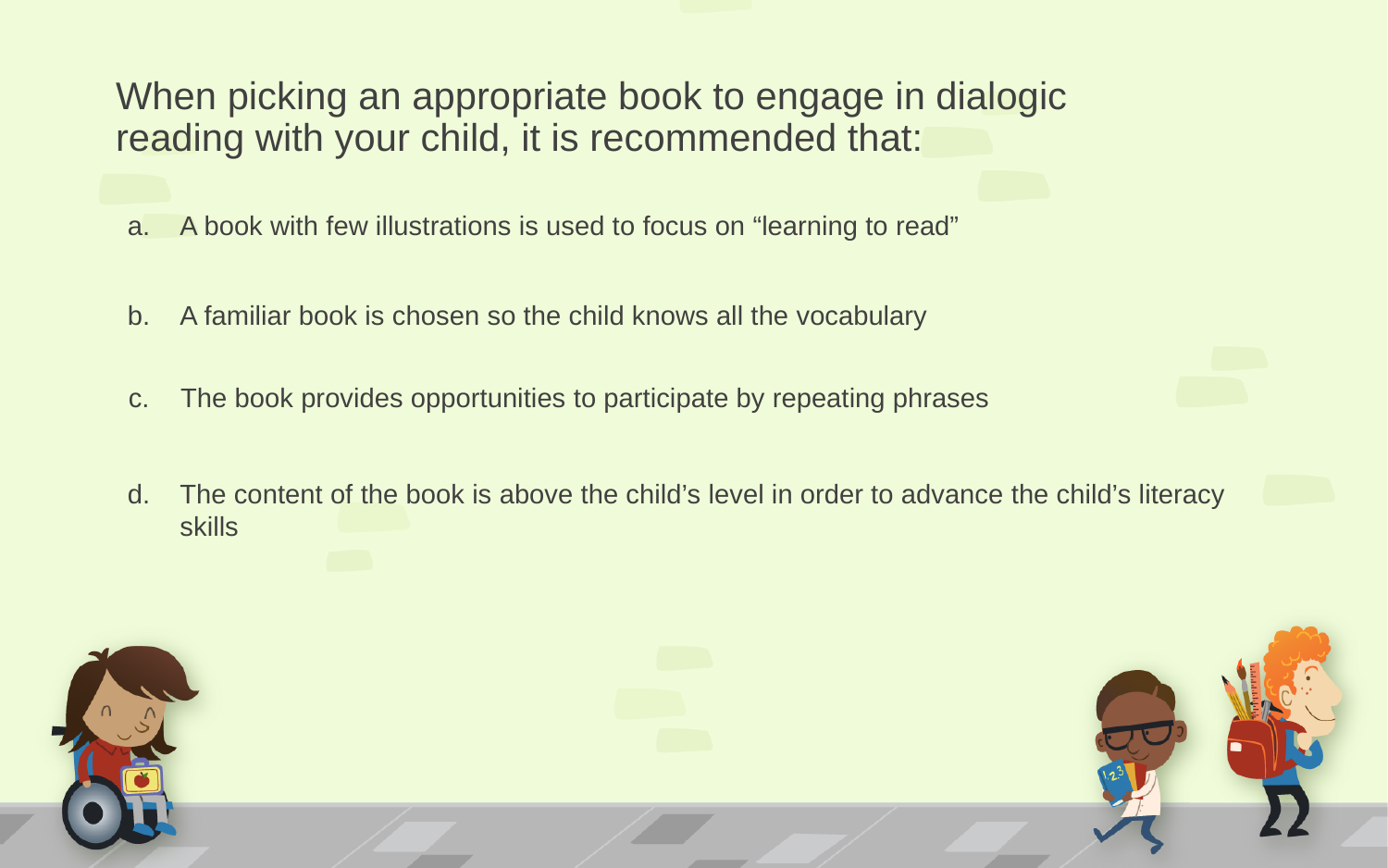

When picking an appropriate book to engage in dialogic reading with your child, it is recommended that:
A book with few illustrations is used to focus on “learning to read”
A familiar book is chosen so the child knows all the vocabulary

The book provides opportunities to participate by repeating phrases
The content of the book is above the child’s level in order to advance the child’s literacy skills